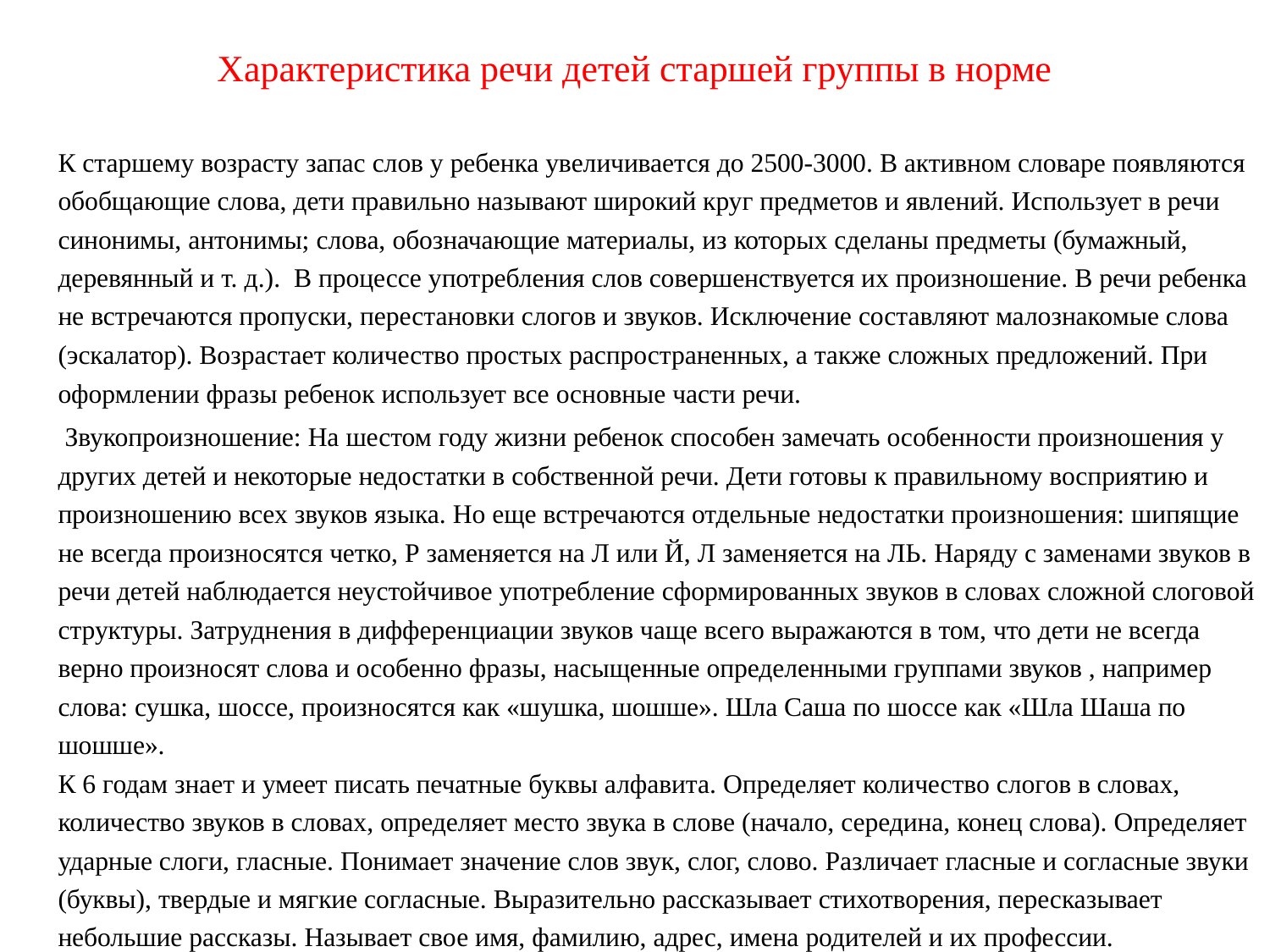

# Характеристика речи детей старшей группы в норме

		К старшему возрасту запас слов у ребенка увеличивается до 2500-3000. В активном словаре появляются обобщающие слова, дети правильно называют широкий круг предметов и явлений. Использует в речи синонимы, антонимы; слова, обозначающие материалы, из которых сделаны предметы (бумажный, деревянный и т. д.).  В процессе употребления слов совершенствуется их произношение. В речи ребенка не встречаются пропуски, перестановки слогов и звуков. Исключение составляют малознакомые слова (эскалатор). Возрастает количество простых распространенных, а также сложных предложений. При оформлении фразы ребенок использует все основные части речи.
		 Звукопроизношение: На шестом году жизни ребенок способен замечать особенности произношения у других детей и некоторые недостатки в собственной речи. Дети готовы к правильному восприятию и произношению всех звуков языка. Но еще встречаются отдельные недостатки произношения: шипящие не всегда произносятся четко, Р заменяется на Л или Й, Л заменяется на ЛЬ. Наряду с заменами звуков в речи детей наблюдается неустойчивое употребление сформированных звуков в словах сложной слоговой структуры. Затруднения в дифференциации звуков чаще всего выражаются в том, что дети не всегда верно произносят слова и особенно фразы, насыщенные определенными группами звуков , например слова: сушка, шоссе, произносятся как «шушка, шошше». Шла Саша по шоссе как «Шла Шаша по шошше».
	К 6 годам знает и умеет писать печатные буквы алфавита. Определяет количество слогов в словах, количество звуков в словах, определяет место звука в слове (начало, середина, конец слова). Определяет ударные слоги, гласные. Понимает значение слов звук, слог, слово. Различает гласные и согласные звуки (буквы), твердые и мягкие согласные. Выразительно рассказывает стихотворения, пересказывает небольшие рассказы. Называет свое имя, фамилию, адрес, имена родителей и их профессии.